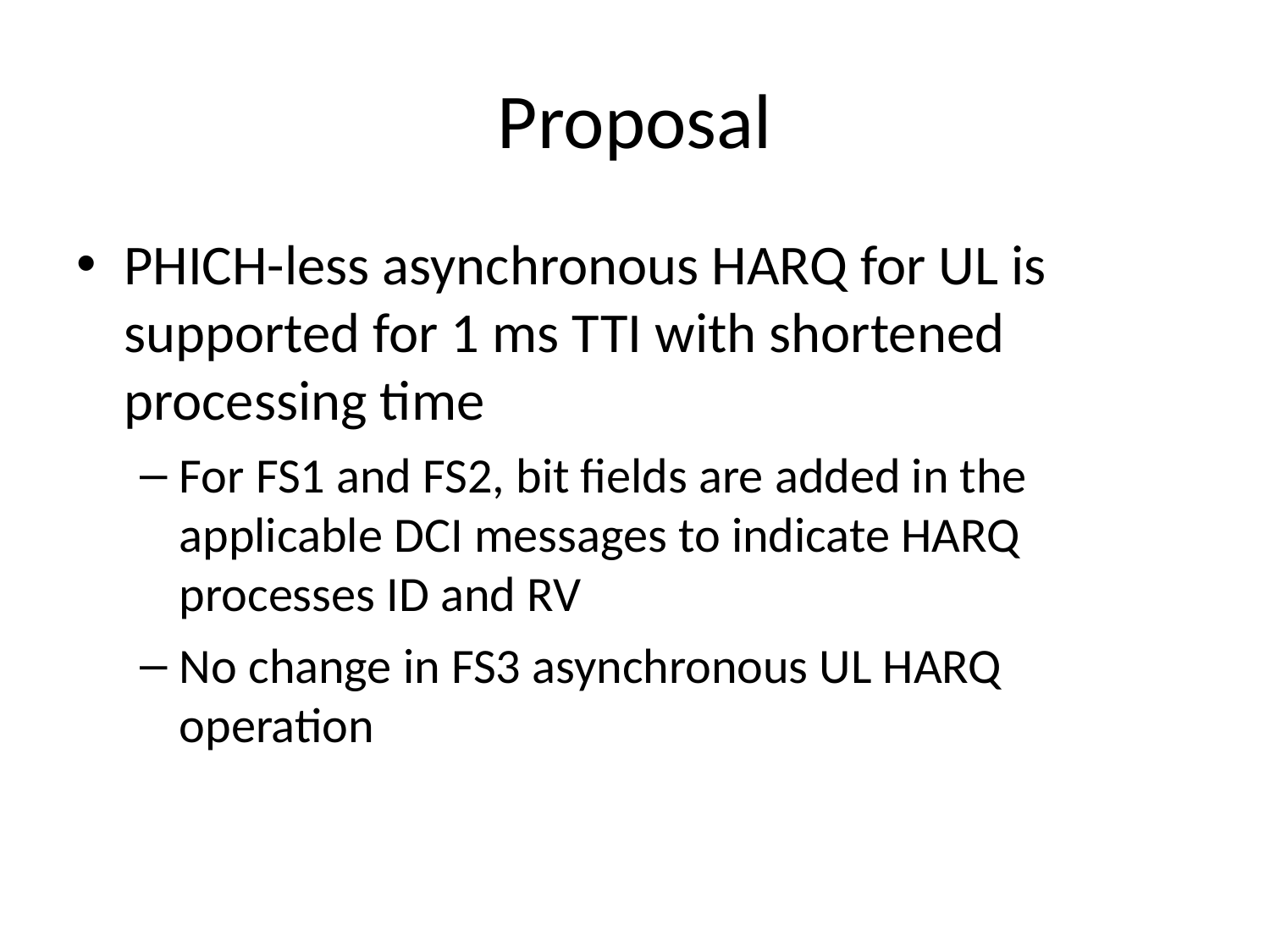

# Proposal
PHICH-less asynchronous HARQ for UL is supported for 1 ms TTI with shortened processing time
For FS1 and FS2, bit fields are added in the applicable DCI messages to indicate HARQ processes ID and RV
No change in FS3 asynchronous UL HARQ operation